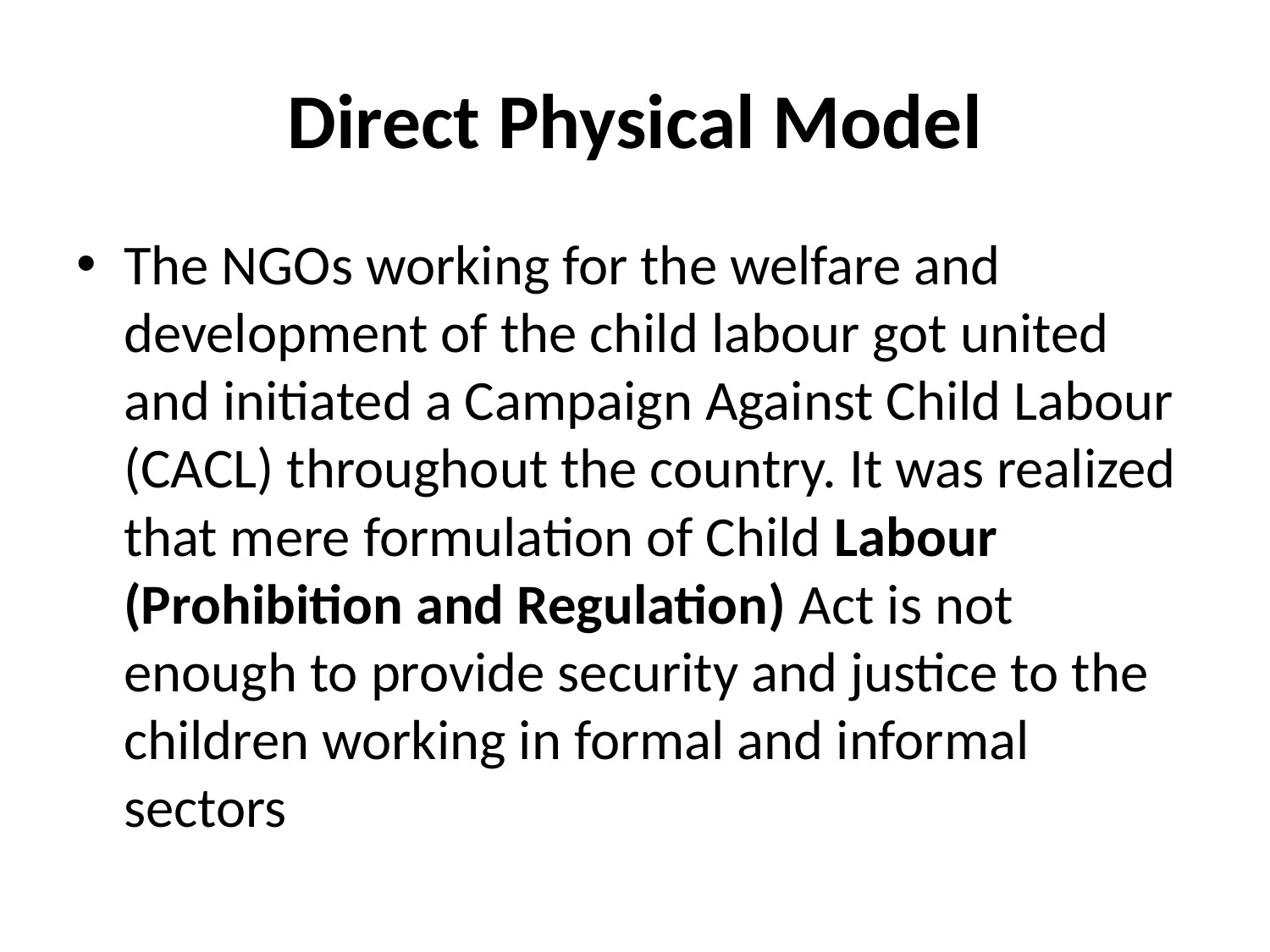

# Direct Physical Model
The NGOs working for the welfare and development of the child labour got united and initiated a Campaign Against Child Labour (CACL) throughout the country. It was realized that mere formulation of Child Labour (Prohibition and Regulation) Act is not enough to provide security and justice to the children working in formal and informal sectors